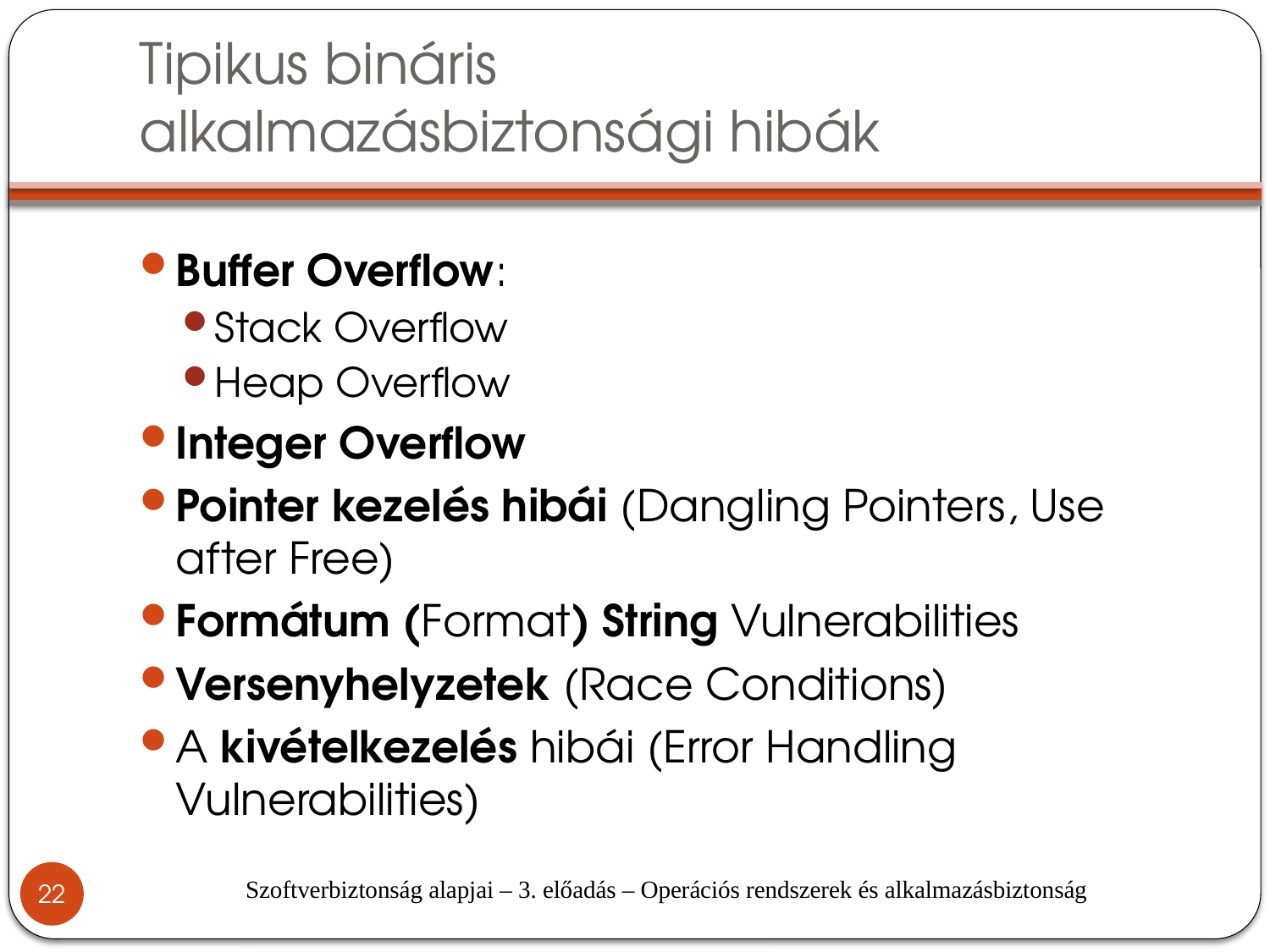

# Tipikus bináris alkalmazásbiztonsági hibák
Buffer Overflow:
Stack Overflow
Heap Overflow
Integer Overflow
Pointer kezelés hibái (Dangling Pointers, Use after Free)
Formátum (Format) String Vulnerabilities
Versenyhelyzetek (Race Conditions)
A kivételkezelés hibái (Error Handling Vulnerabilities)

Szoftverbiztonság alapjai – 3. előadás – Operációs rendszerek és alkalmazásbiztonság
22